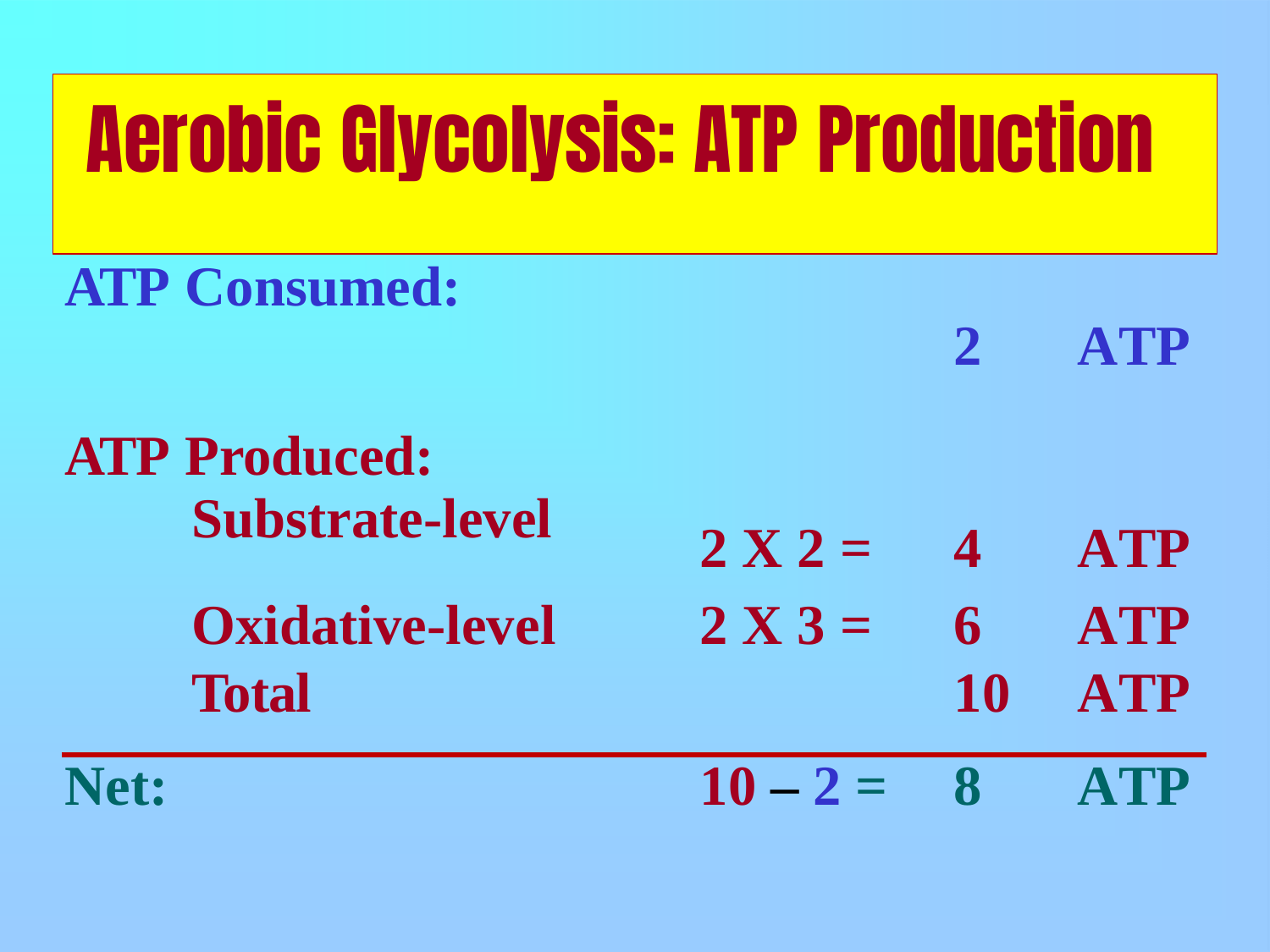

# Aerobic Glycolysis: ATP Production
| ATP Consumed: |  | 2 | ATP |
| --- | --- | --- | --- |
| ATP Produced: Substrate-level | 2 X 2 = | 4 | ATP |
| Oxidative-level | 2 X 3 = | 6 | ATP |
| Total |  | 10 | ATP |
| Net: | 10 – 2 = | 8 | ATP |